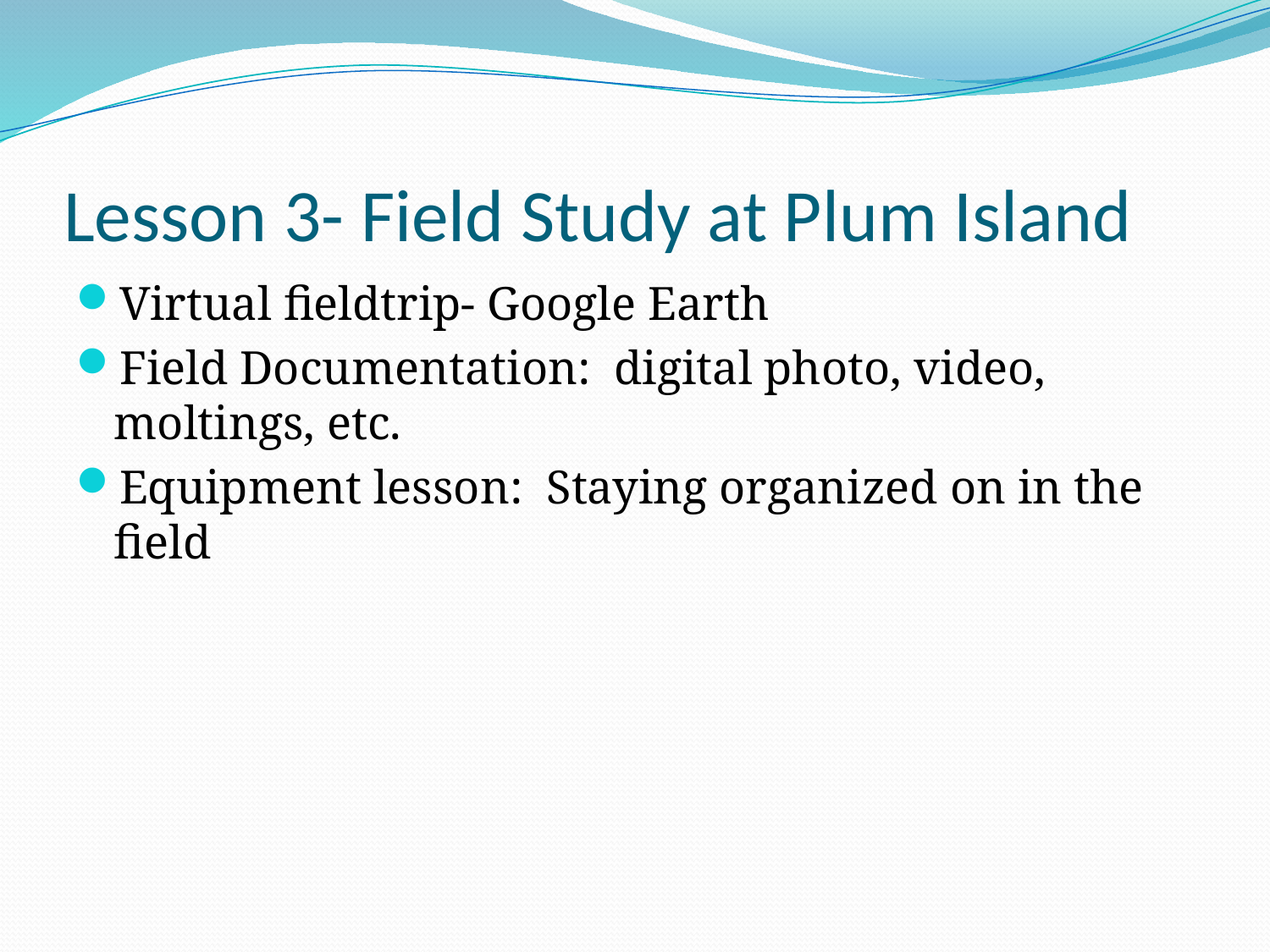

# Lesson 3- Field Study at Plum Island
Virtual fieldtrip- Google Earth
Field Documentation:  digital photo, video, moltings, etc.
Equipment lesson:  Staying organized on in the field